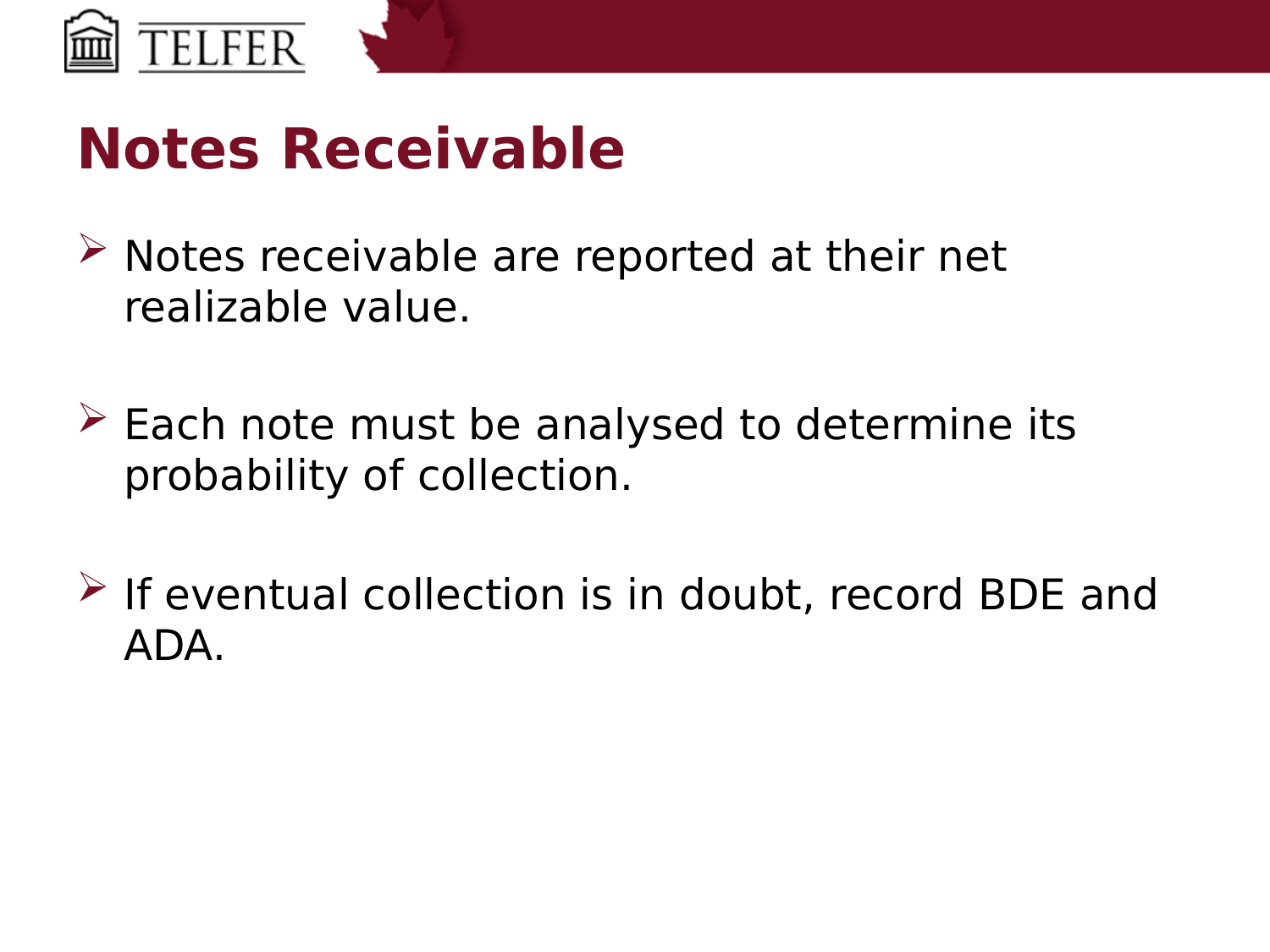

# Notes Receivable
Notes receivable are reported at their net realizable value.

Each note must be analysed to determine its probability of collection.

If eventual collection is in doubt, record BDE and ADA.